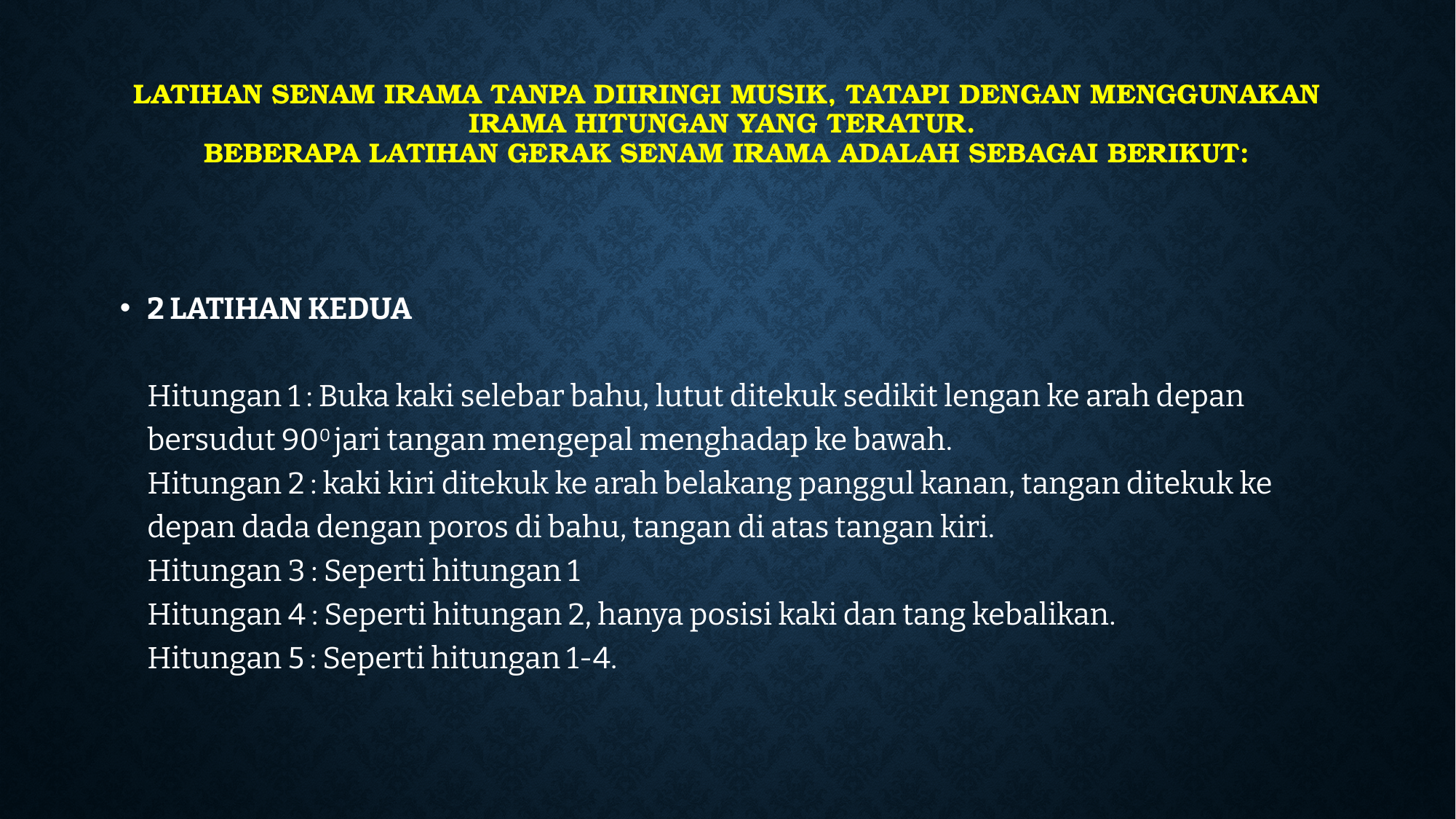

# Latihan senam irama tanpa diiringi musik, tatapi dengan menggunakan irama hitungan yang teratur. Beberapa latihan gerak senam irama adalah sebagai berikut:
2 LATIHAN KEDUA
Hitungan 1 : Buka kaki selebar bahu, lutut ditekuk sedikit lengan ke arah depan bersudut 900 jari tangan mengepal menghadap ke bawah.
Hitungan 2 : kaki kiri ditekuk ke arah belakang panggul kanan, tangan ditekuk ke depan dada dengan poros di bahu, tangan di atas tangan kiri.
Hitungan 3 : Seperti hitungan 1
Hitungan 4 : Seperti hitungan 2, hanya posisi kaki dan tang kebalikan.
Hitungan 5 : Seperti hitungan 1-4.